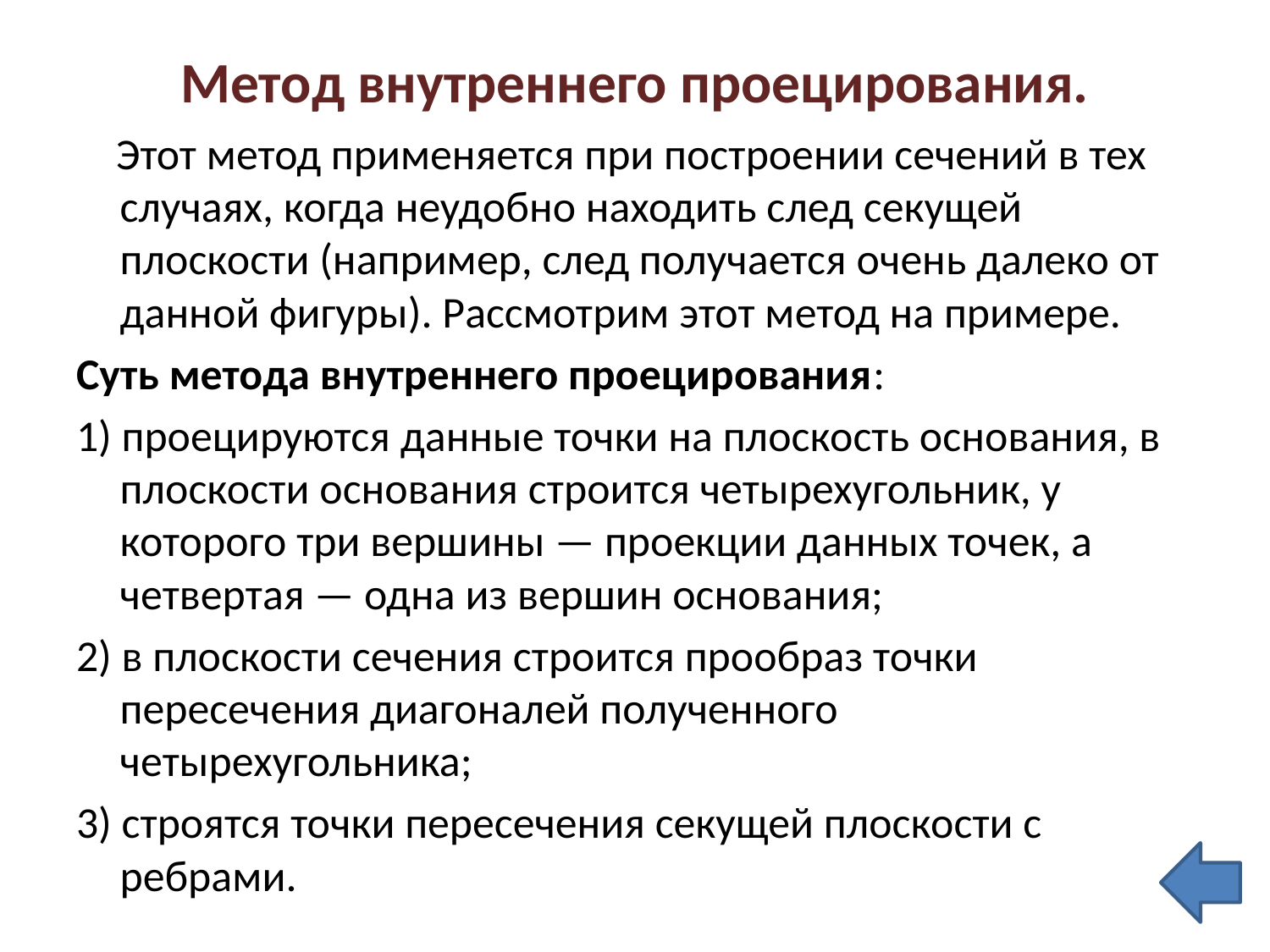

# Метод внутреннего проецирования.
    Этот метод применяется при построении сечений в тех случаях, когда неудобно находить след секущей плоскости (например, след получается очень далеко от данной фигуры). Рассмотрим этот метод на примере.
Суть метода внутреннего проецирования:
1) проецируются данные точки на плоскость основания, в плоскости основания строится четырехугольник, у которого три вершины — проекции данных точек, а четвертая — одна из вершин основания;
2) в плоскости сечения строится прообраз точки пересечения диагоналей полученного четырехугольника;
3) строятся точки пересечения секущей плоскости с ребрами.